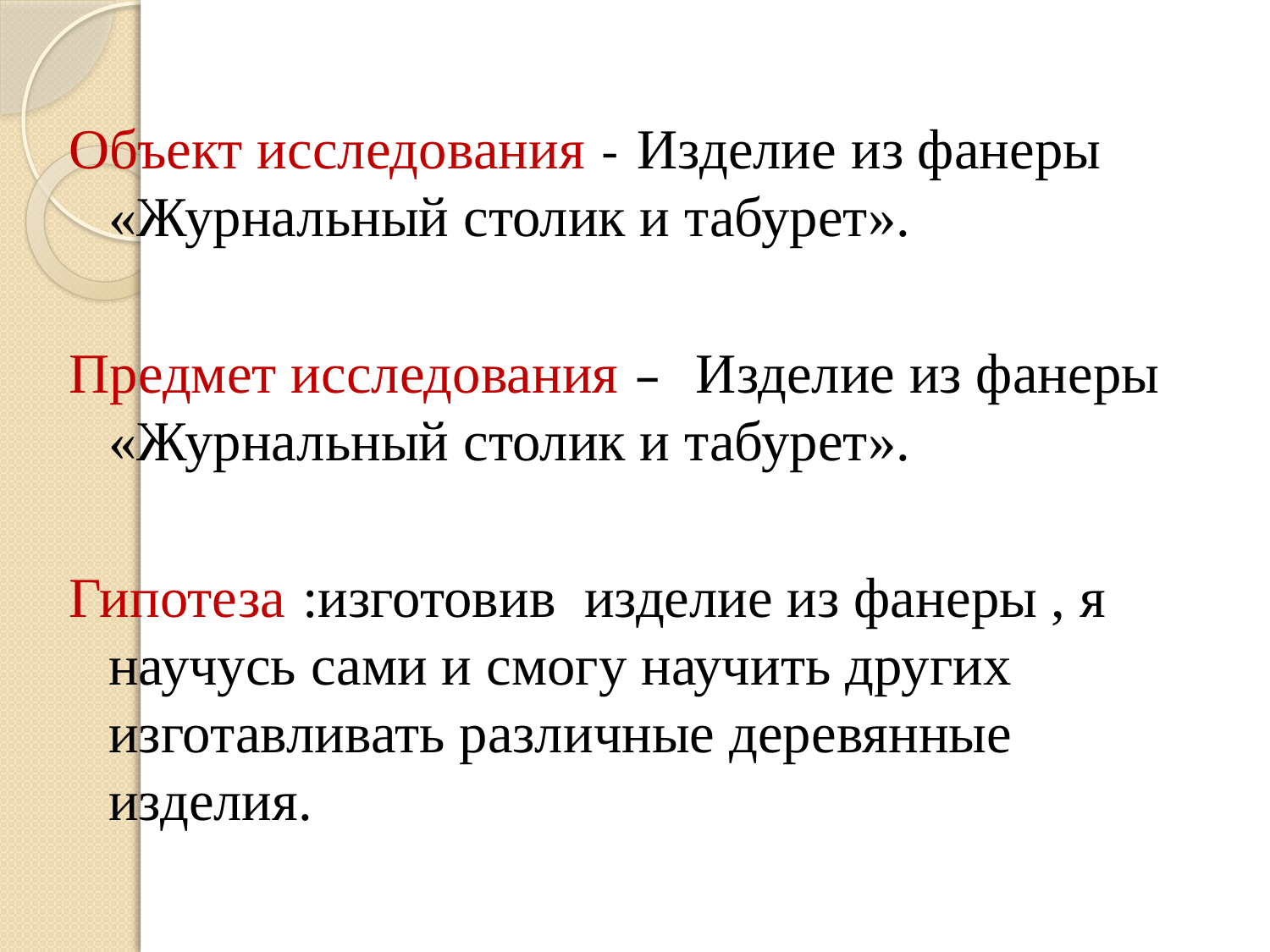

#
Объект исследования - Изделие из фанеры «Журнальный столик и табурет».

Предмет исследования –  Изделие из фанеры «Журнальный столик и табурет».

Гипотеза :изготовив  изделие из фанеры , я научусь сами и смогу научить других изготавливать различные деревянные изделия.